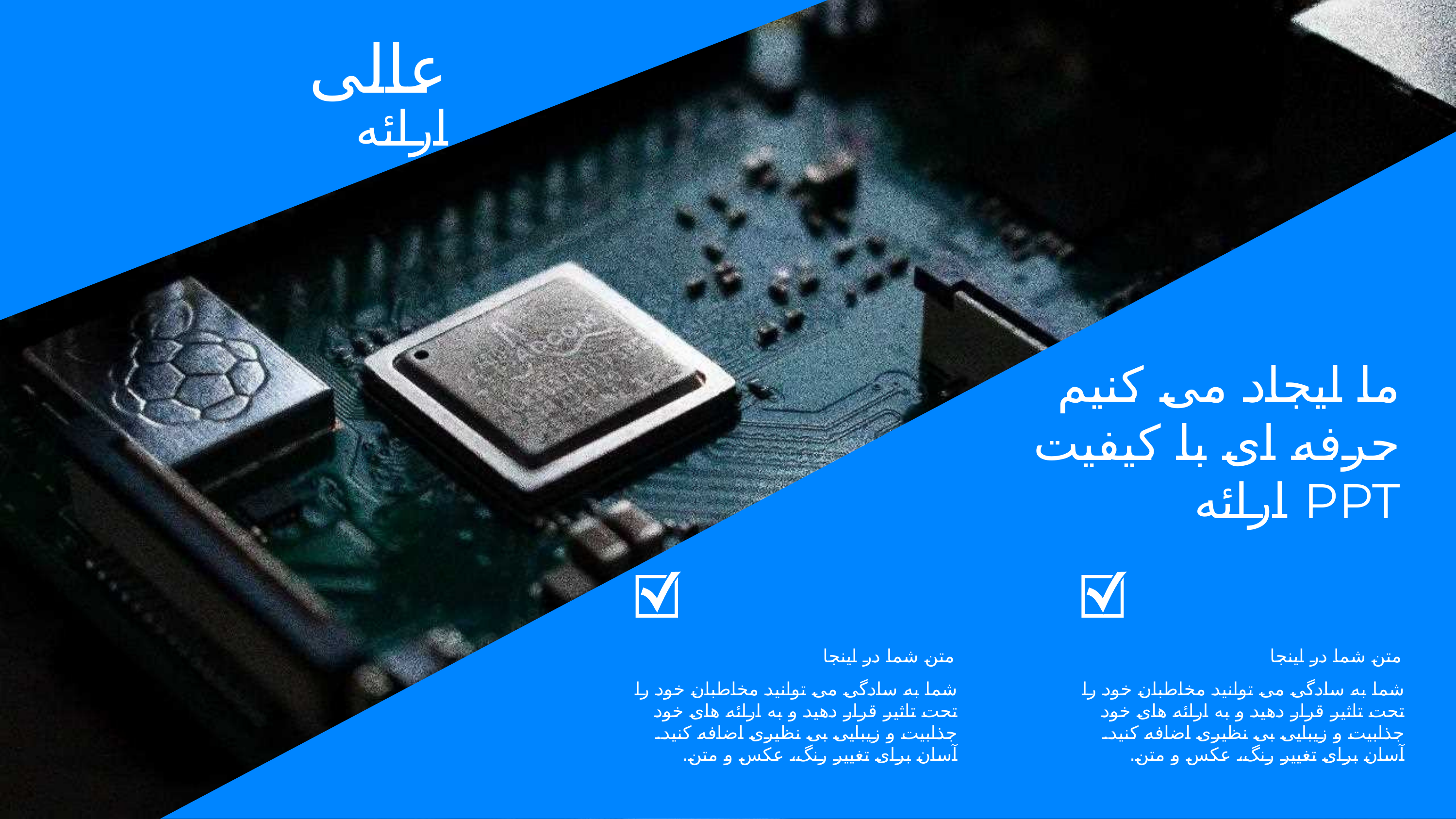

عالی
ارائه
ما ایجاد می کنیم
حرفه ای با کیفیت
ارائه PPT

متن شما در اینجا
متن شما در اینجا
شما به سادگی می توانید مخاطبان خود را تحت تاثیر قرار دهید و به ارائه های خود جذابیت و زیبایی بی نظیری اضافه کنید. آسان برای تغییر رنگ، عکس و متن.
شما به سادگی می توانید مخاطبان خود را تحت تاثیر قرار دهید و به ارائه های خود جذابیت و زیبایی بی نظیری اضافه کنید. آسان برای تغییر رنگ، عکس و متن.